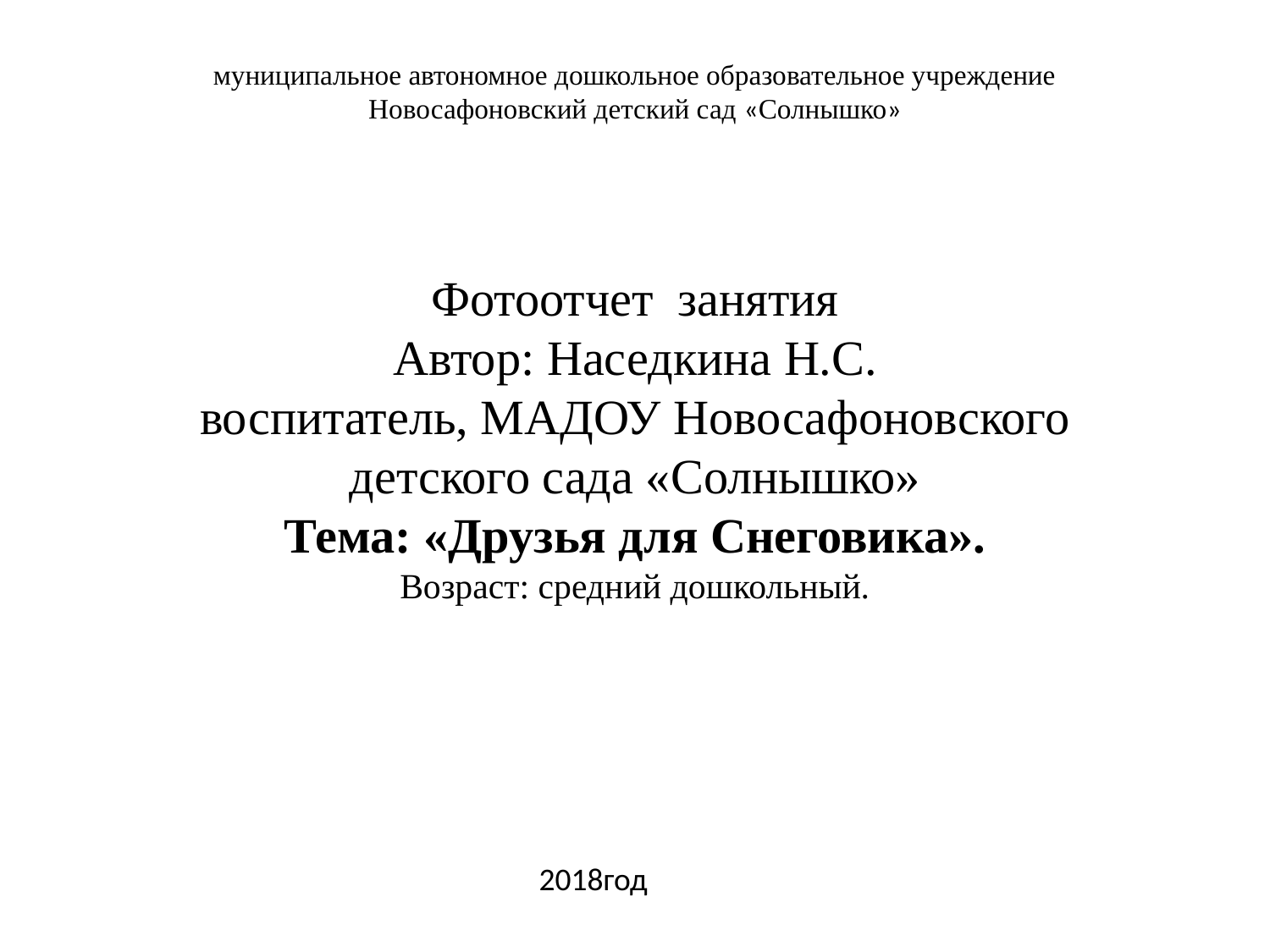

муниципальное автономное дошкольное образовательное учреждение
Новосафоновский детский сад «Солнышко»
# Фотоотчет  занятия Автор: Наседкина Н.С. воспитатель, МАДОУ Новосафоновского детского сада «Солнышко» Тема: «Друзья для Снеговика». Возраст: средний дошкольный.
2018год